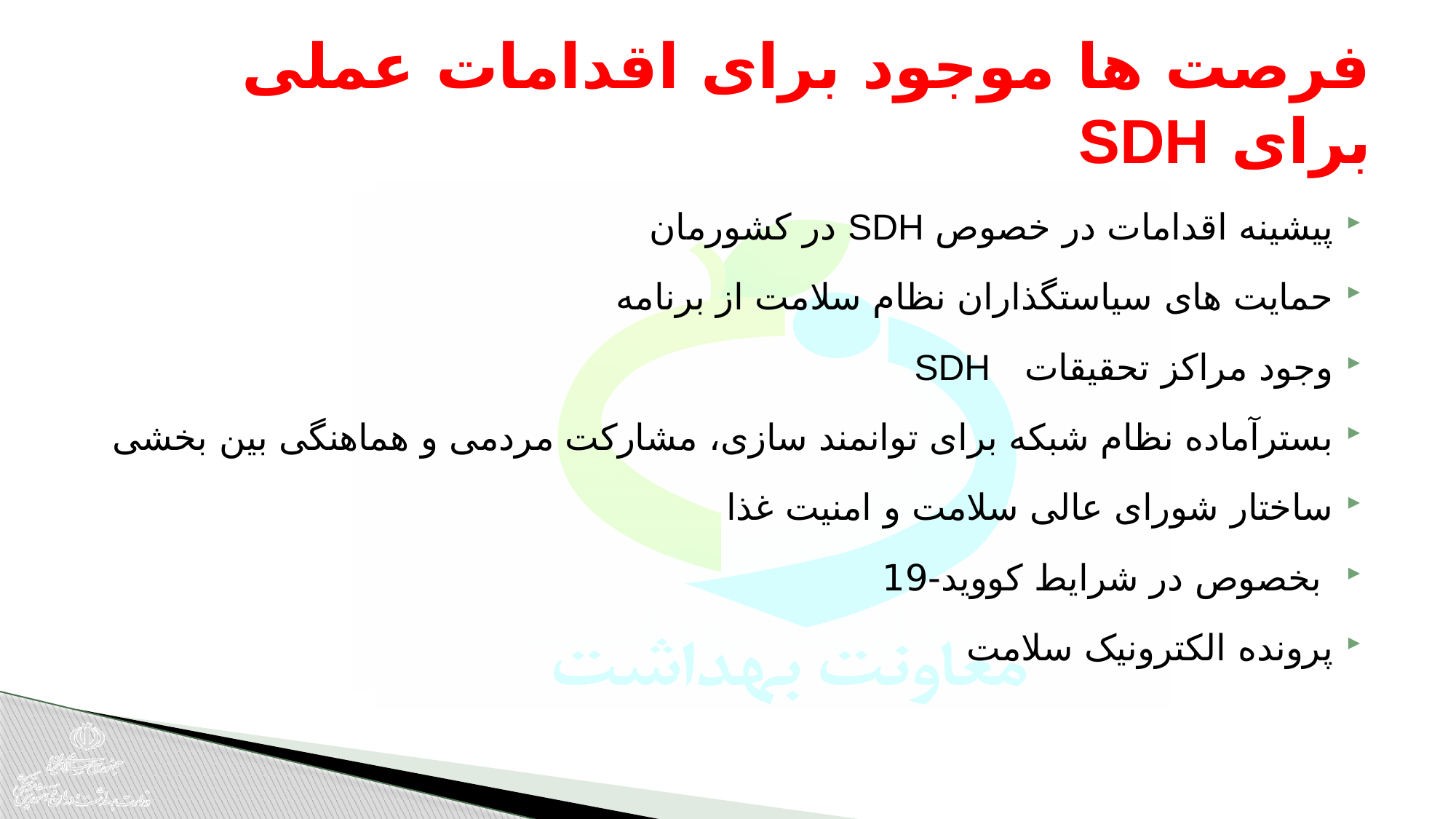

# فرصت ها موجود برای اقدامات عملی برای SDH
پیشینه اقدامات در خصوص SDH در کشورمان
حمایت های سیاستگذاران نظام سلامت از برنامه
وجود مراکز تحقیقات   SDH
بسترآماده نظام شبکه برای توانمند سازی، مشارکت مردمی و هماهنگی بین بخشی
ساختار شورای عالی سلامت و امنیت غذا
 بخصوص در شرایط کووید-19
پرونده الکترونیک سلامت